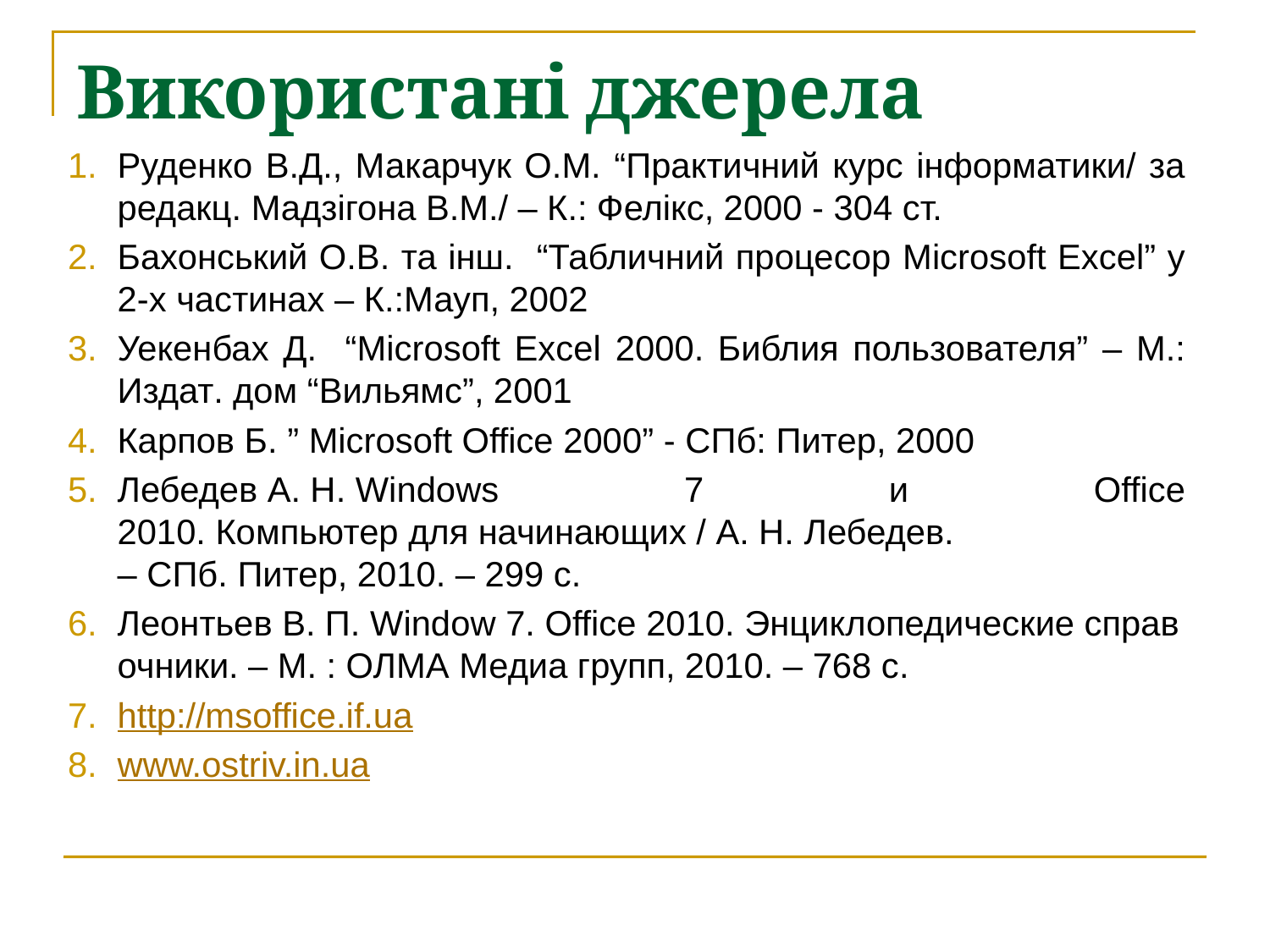

# Використані джерела
Руденко В.Д., Макарчук О.М. “Практичний курс інформатики/ за редакц. Мадзігона В.М./ – К.: Фелікс, 2000 - 304 ст.
Бахонський О.В. та інш.  “Табличний процесор Microsoft Excel” у 2-х частинах – К.:Мауп, 2002
Уекенбах Д.  “Microsoft Excel 2000. Библия пользователя” – М.: Издат. дом “Вильямс”, 2001
Карпов Б. ” Microsoft Office 2000” - СПб: Питер, 2000
Лебедев А. Н. Windows 7 и Office 2010. Компьютер для начинающих / А. Н. Лебедев. – СПб. Питер, 2010. – 299 с.
Леонтьев В. П. Window 7. Office 2010. Энциклопедические справочники. – М. : ОЛМА Медиа групп, 2010. – 768 с.
http://msoffice.if.ua
www.ostriv.in.ua